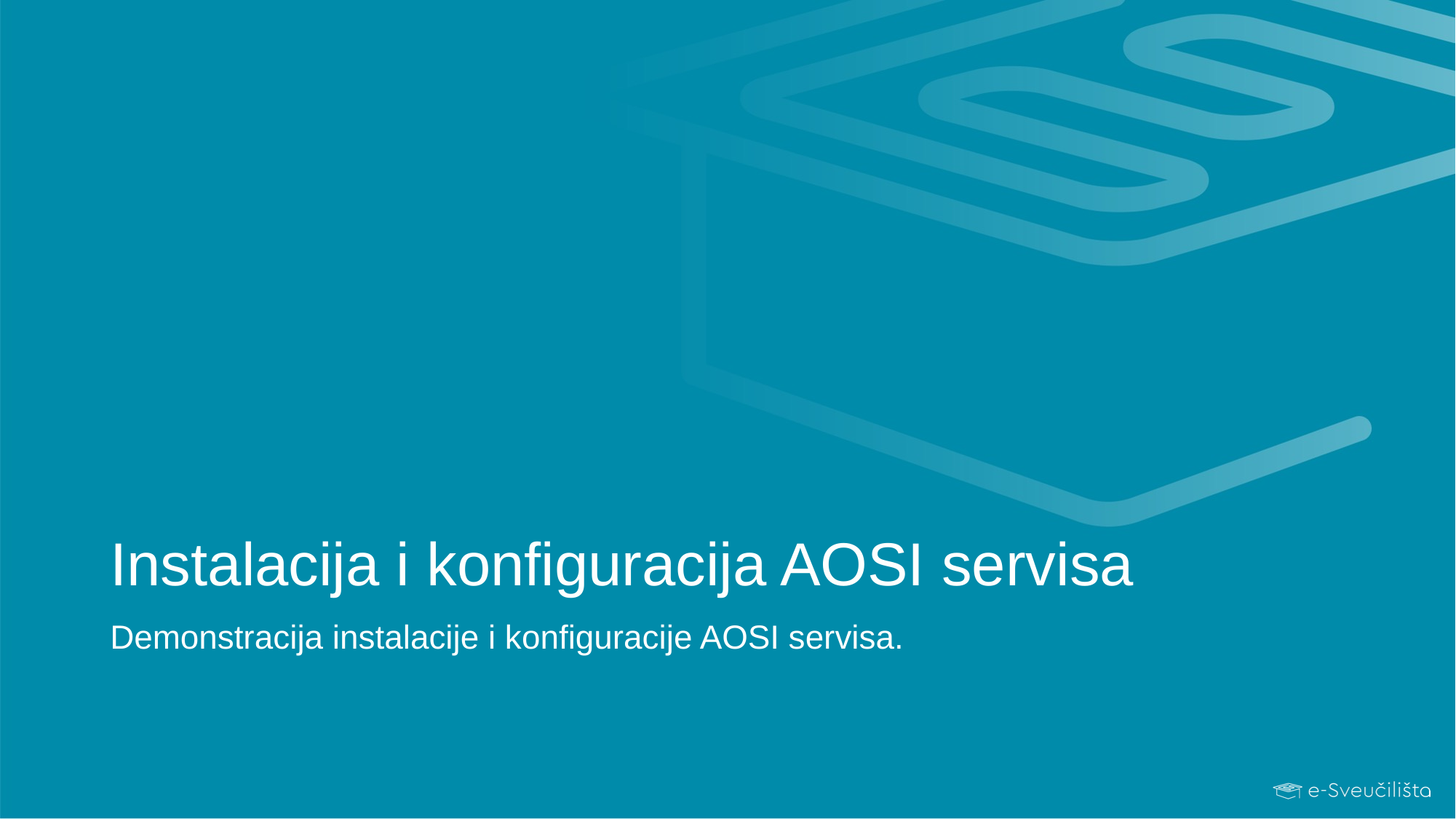

# Instalacija i konfiguracija AOSI servisa
Demonstracija instalacije i konfiguracije AOSI servisa.